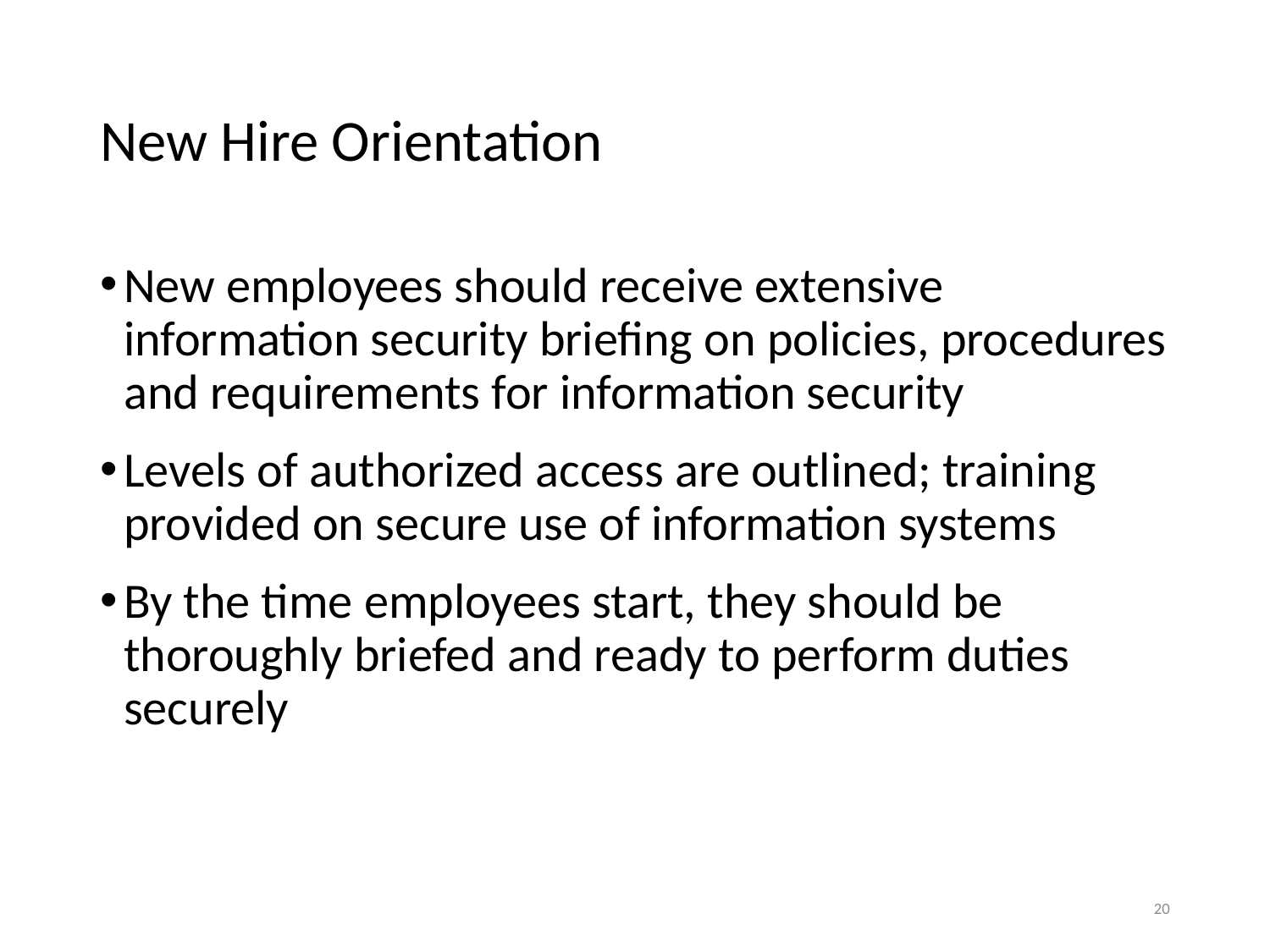

# New Hire Orientation
New employees should receive extensive information security briefing on policies, procedures and requirements for information security
Levels of authorized access are outlined; training provided on secure use of information systems
By the time employees start, they should be thoroughly briefed and ready to perform duties securely
20